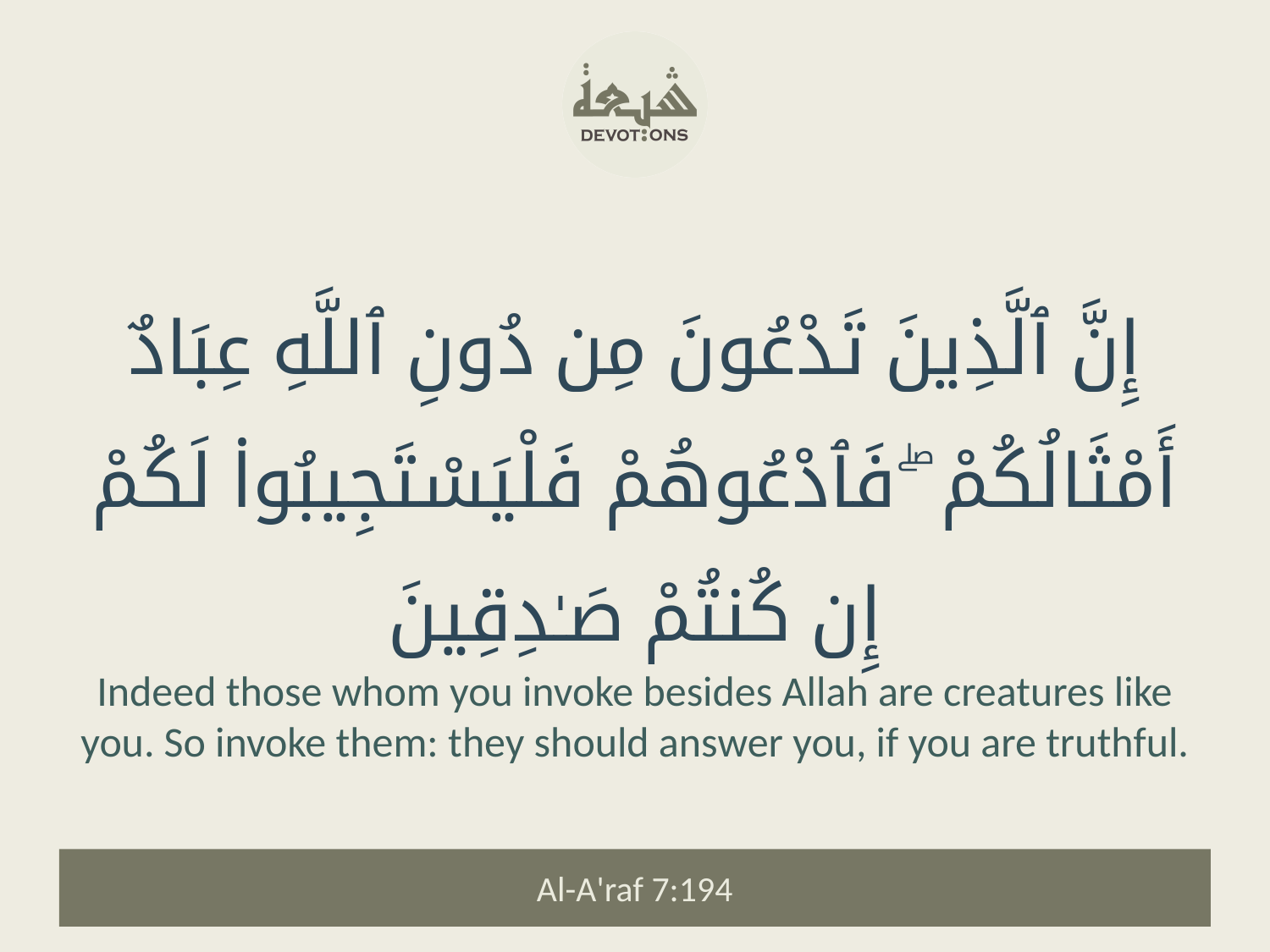

إِنَّ ٱلَّذِينَ تَدْعُونَ مِن دُونِ ٱللَّهِ عِبَادٌ أَمْثَالُكُمْ ۖ فَٱدْعُوهُمْ فَلْيَسْتَجِيبُوا۟ لَكُمْ إِن كُنتُمْ صَـٰدِقِينَ
Indeed those whom you invoke besides Allah are creatures like you. So invoke them: they should answer you, if you are truthful.
Al-A'raf 7:194